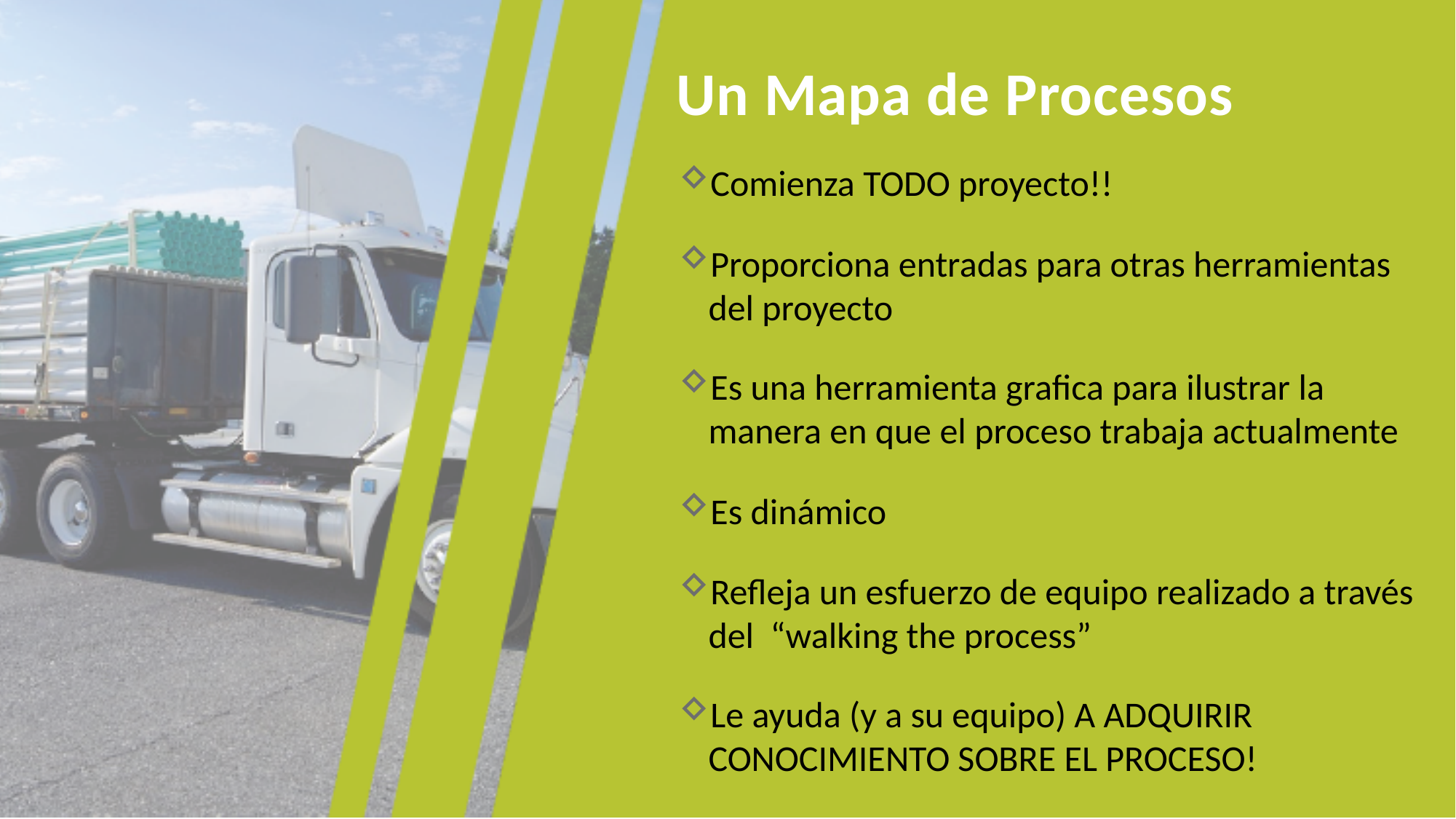

# Un Mapa de Procesos
Comienza TODO proyecto!!
Proporciona entradas para otras herramientas del proyecto
Es una herramienta grafica para ilustrar la manera en que el proceso trabaja actualmente
Es dinámico
Refleja un esfuerzo de equipo realizado a través del  “walking the process”
Le ayuda (y a su equipo) A ADQUIRIR CONOCIMIENTO SOBRE EL PROCESO!